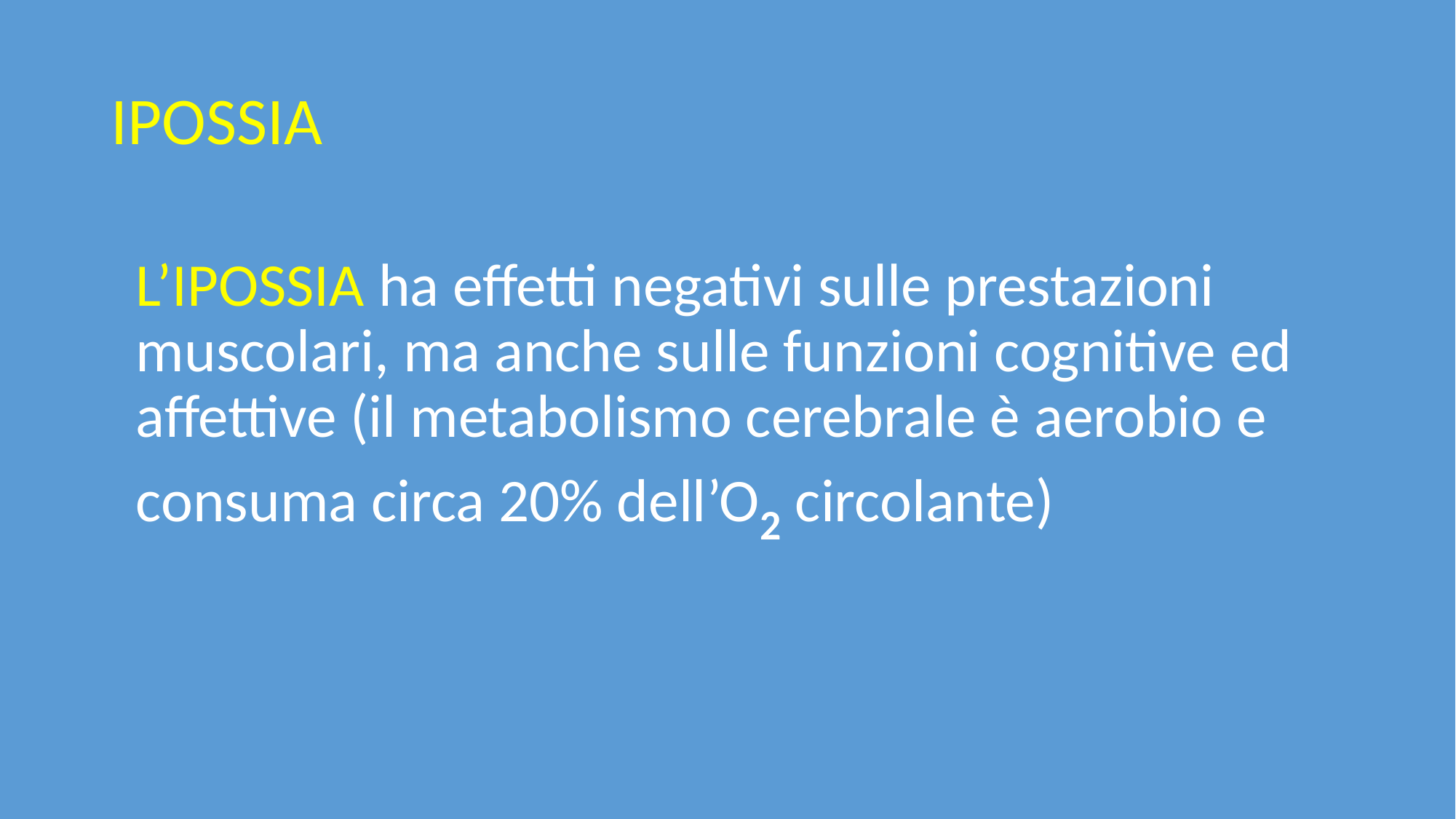

IPOSSIA
L’IPOSSIA ha effetti negativi sulle prestazioni muscolari, ma anche sulle funzioni cognitive ed affettive (il metabolismo cerebrale è aerobio e consuma circa 20% dell’O2 circolante)